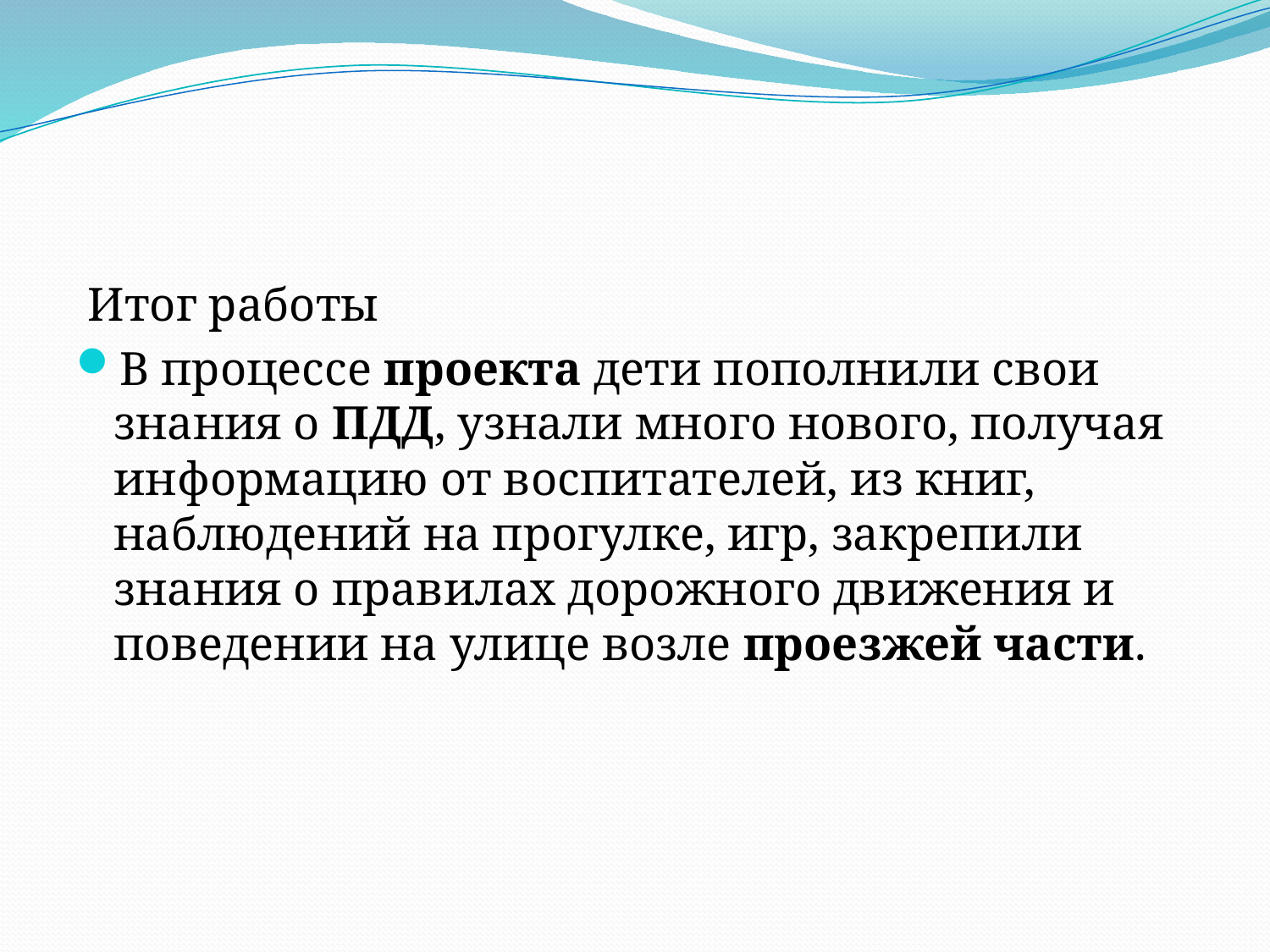

#
 Итог работы
В процессе проекта дети пополнили свои знания о ПДД, узнали много нового, получая информацию от воспитателей, из книг, наблюдений на прогулке, игр, закрепили знания о правилах дорожного движения и поведении на улице возле проезжей части.